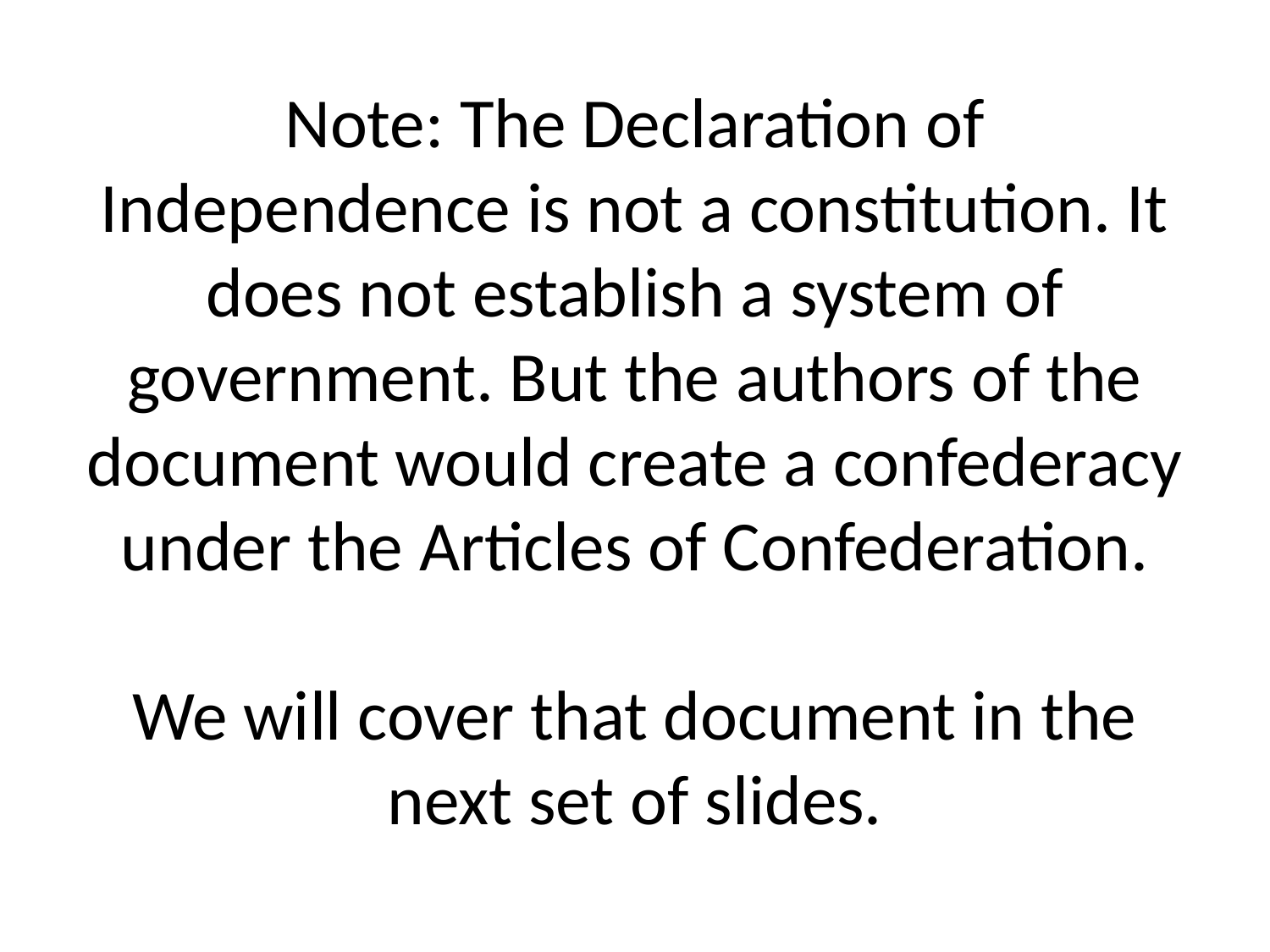

# Note: The Declaration of Independence is not a constitution. It does not establish a system of government. But the authors of the document would create a confederacy under the Articles of Confederation. We will cover that document in the next set of slides.